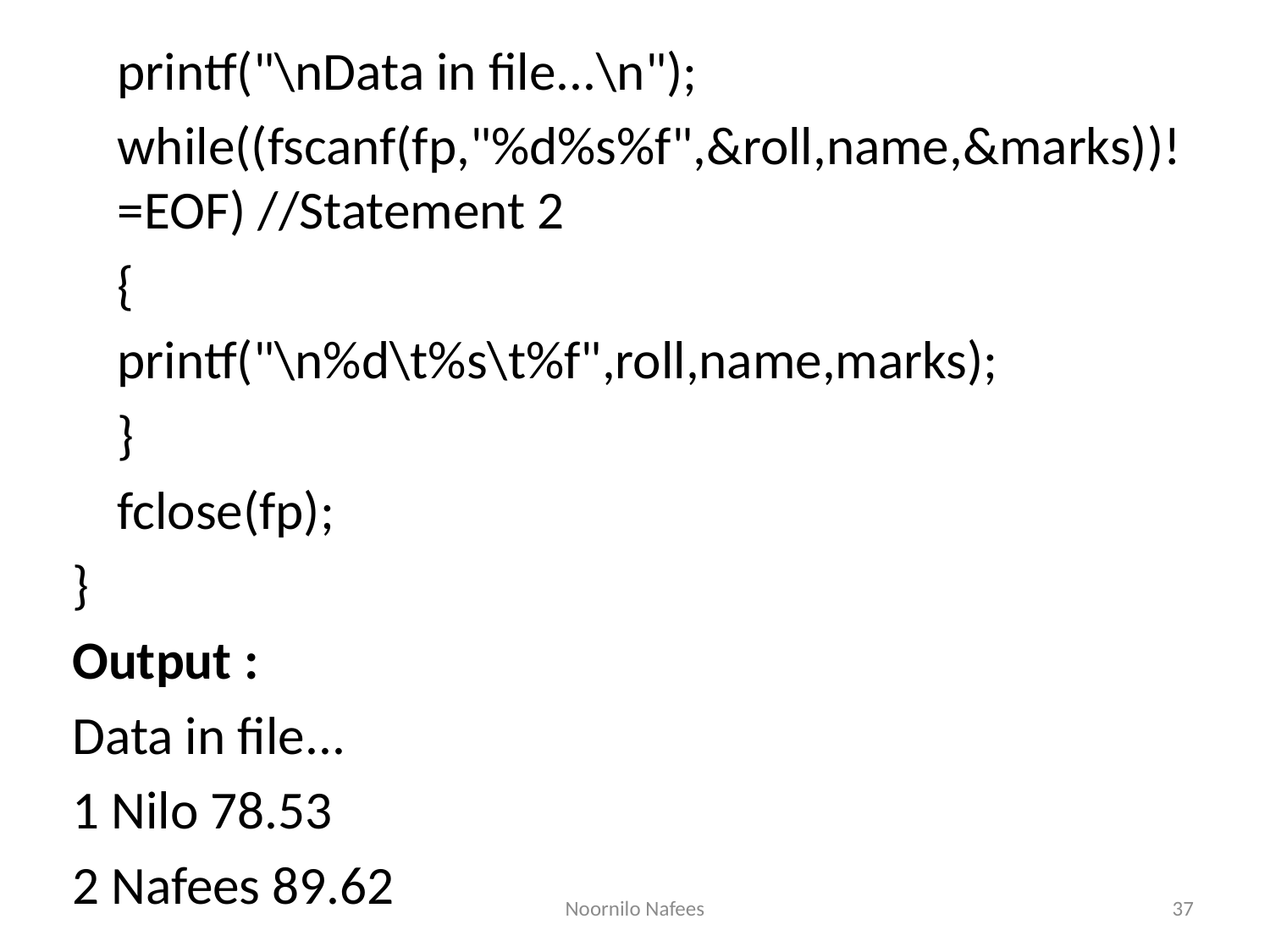

printf("\nData in file...\n");
	while((fscanf(fp,"%d%s%f",&roll,name,&marks))!=EOF) //Statement 2
	{
		printf("\n%d\t%s\t%f",roll,name,marks);
	}
	fclose(fp);
}
Output :
Data in file...
1 Nilo 78.53
2 Nafees 89.62

Noornilo Nafees
37